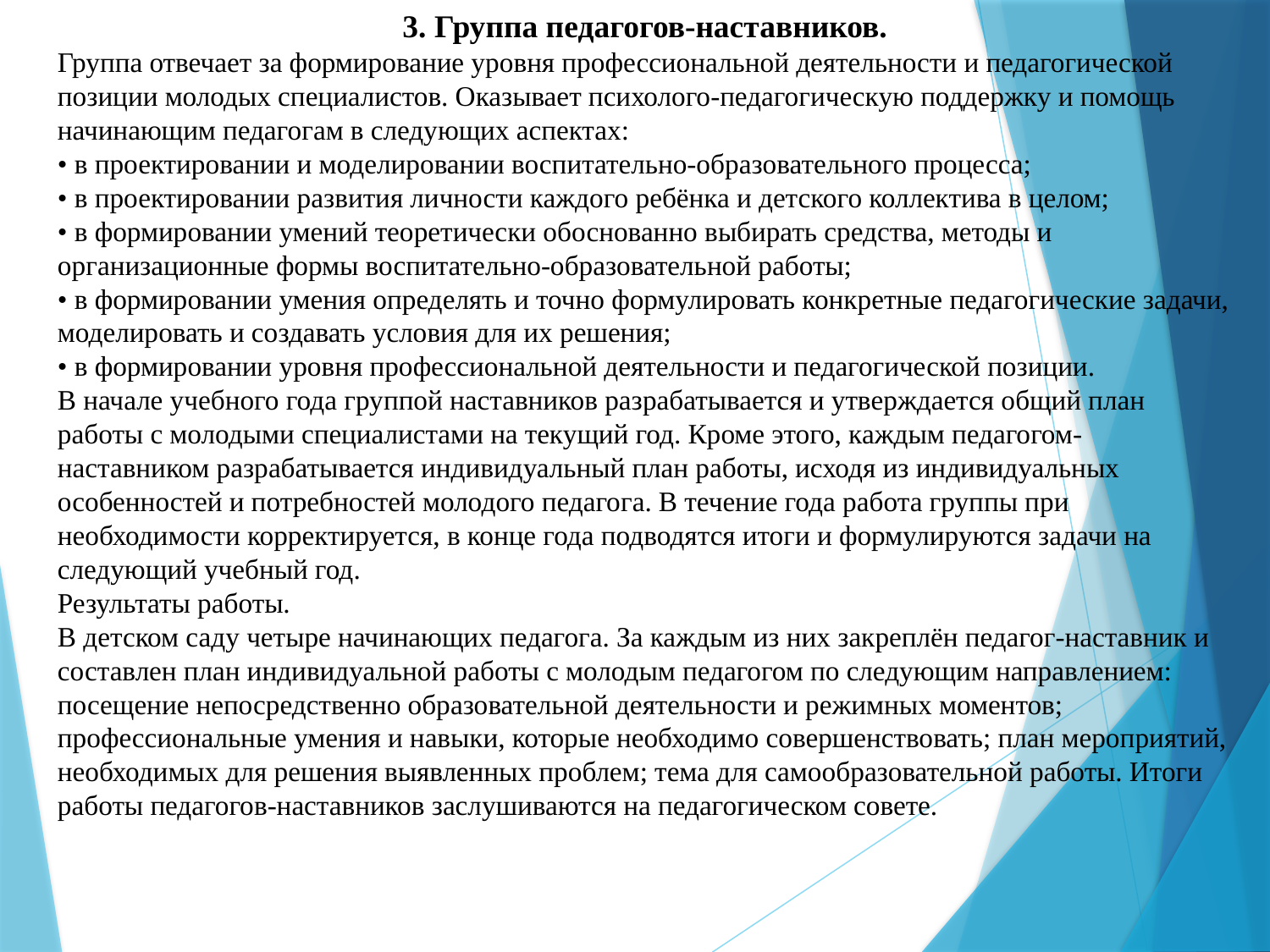

3. Группа педагогов-наставников.
Группа отвечает за формирование уровня профессиональной деятельности и педагогической позиции молодых специалистов. Оказывает психолого-педагогическую поддержку и помощь начинающим педагогам в следующих аспектах:
• в проектировании и моделировании воспитательно-образовательного процесса;
• в проектировании развития личности каждого ребёнка и детского коллектива в целом;
• в формировании умений теоретически обоснованно выбирать средства, методы и организационные формы воспитательно-образовательной работы;
• в формировании умения определять и точно формулировать конкретные педагогические задачи, моделировать и создавать условия для их решения;
• в формировании уровня профессиональной деятельности и педагогической позиции.
В начале учебного года группой наставников разрабатывается и утверждается общий план работы с молодыми специалистами на текущий год. Кроме этого, каждым педагогом-наставником разрабатывается индивидуальный план работы, исходя из индивидуальных особенностей и потребностей молодого педагога. В течение года работа группы при необходимости корректируется, в конце года подводятся итоги и формулируются задачи на следующий учебный год.
Результаты работы.
В детском саду четыре начинающих педагога. За каждым из них закреплён педагог-наставник и составлен план индивидуальной работы с молодым педагогом по следующим направлением: посещение непосредственно образовательной деятельности и режимных моментов; профессиональные умения и навыки, которые необходимо совершенствовать; план мероприятий, необходимых для решения выявленных проблем; тема для самообразовательной работы. Итоги работы педагогов-наставников заслушиваются на педагогическом совете.